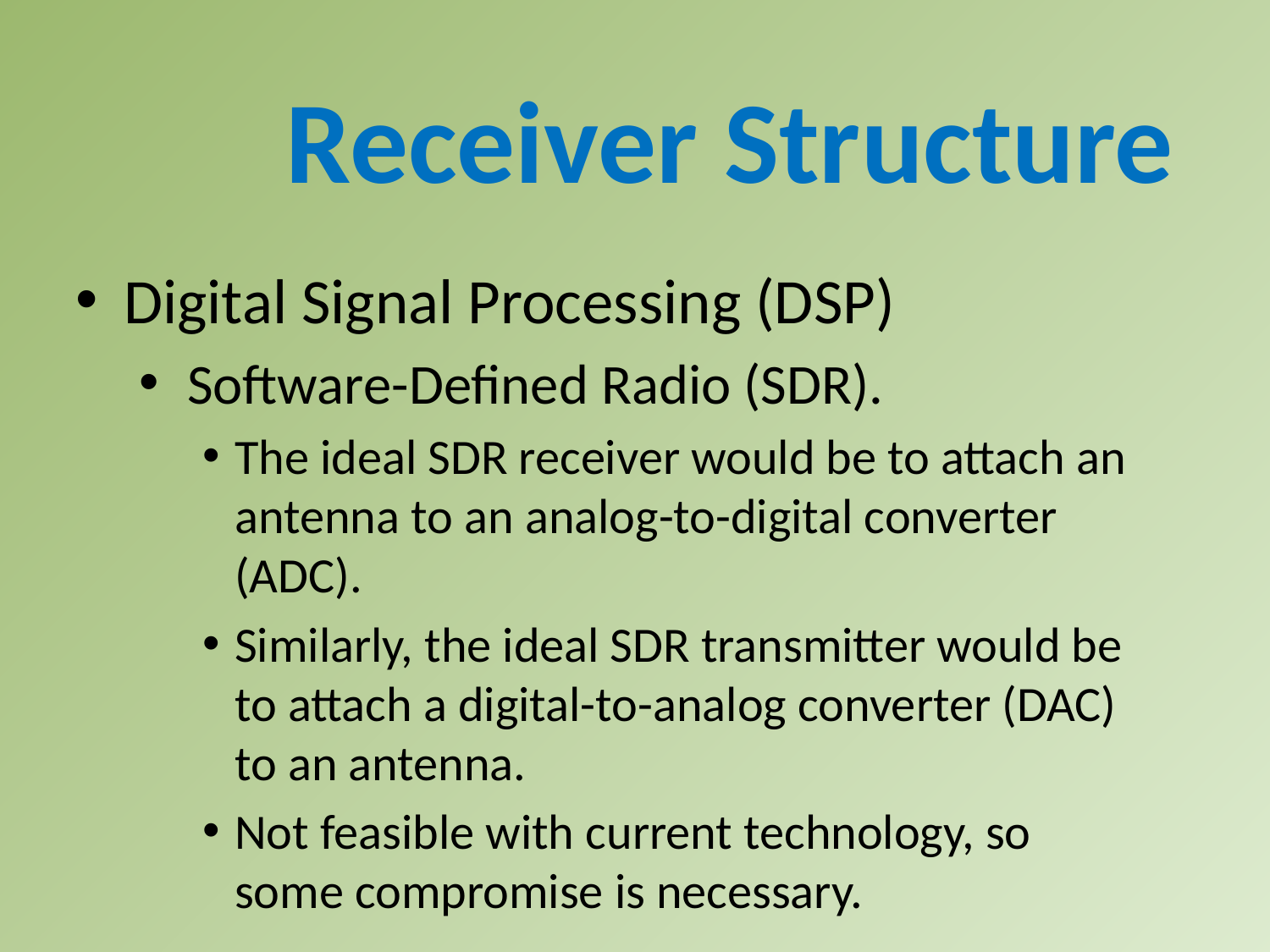

Receiver Structure
Digital Signal Processing (DSP)
Software-Defined Radio (SDR).
The ideal SDR receiver would be to attach an antenna to an analog-to-digital converter (ADC).
Similarly, the ideal SDR transmitter would be to attach a digital-to-analog converter (DAC) to an antenna.
Not feasible with current technology, so some compromise is necessary.